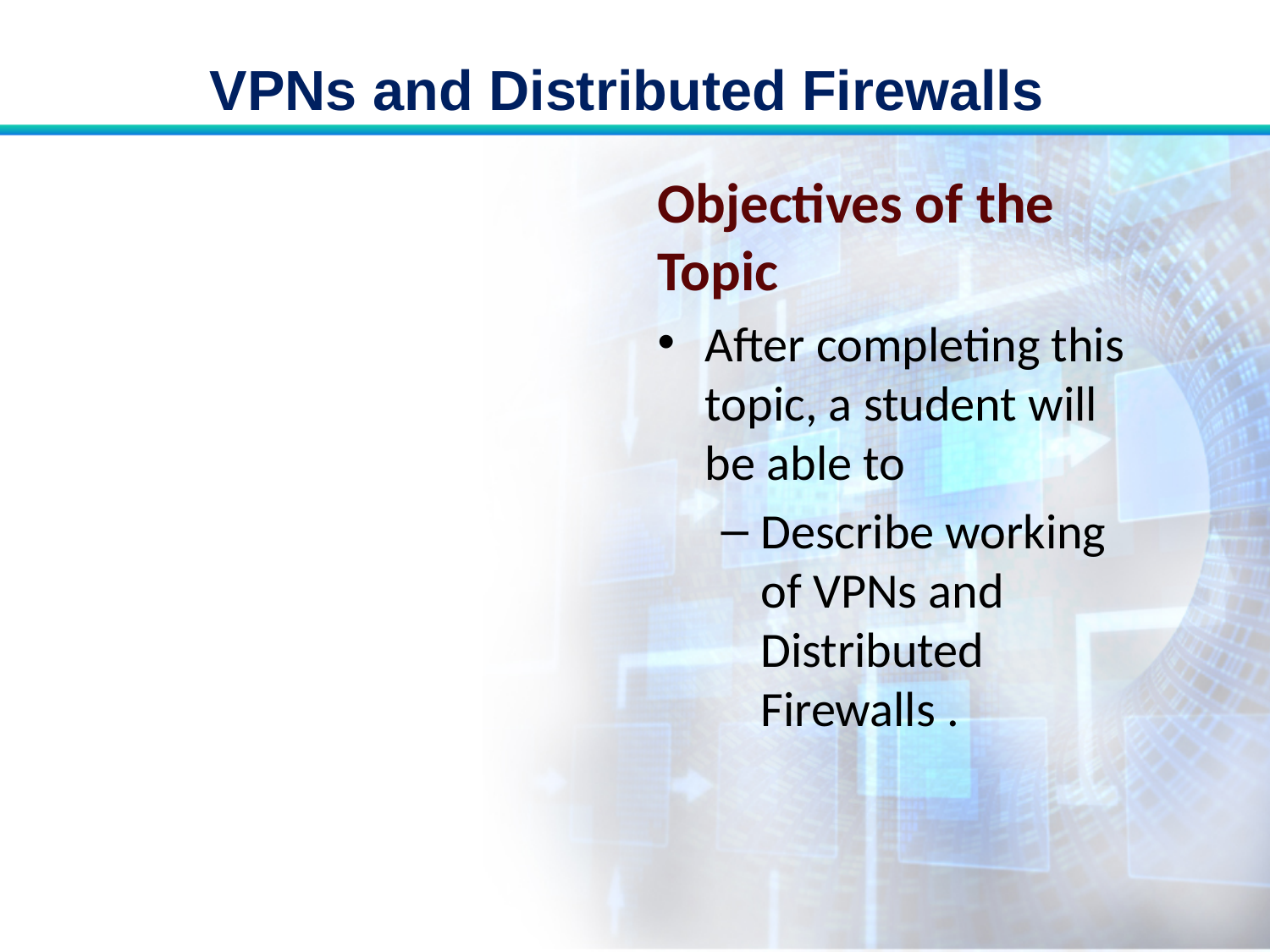

# VPNs and Distributed Firewalls
Objectives of the Topic
After completing this topic, a student will be able to
Describe working of VPNs and Distributed Firewalls .